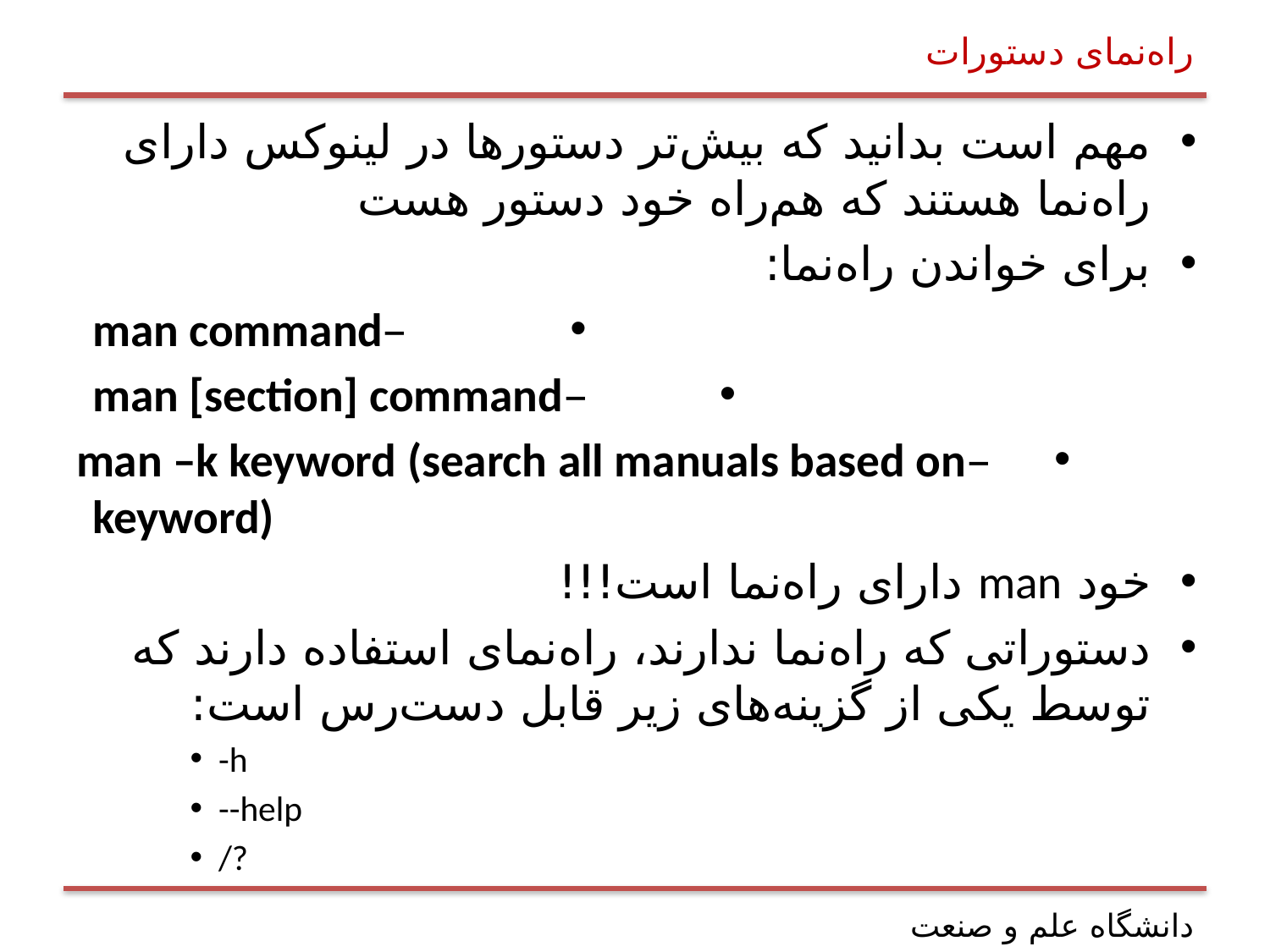

# راه‌نمای دستورات
مهم است بدانید که بیش‌تر دستورها در لینوکس دارای راه‌نما هستند که هم‌راه خود دستور هست
‌برای خواندن راه‌نما:
–man command
–man [section] command
–man –k keyword (search all manuals based on keyword)
‌خود man دارای راه‌نما است!!!
دستوراتی که راه‌نما ندارند، راه‌نمای استفاده دارند که توسط یکی از گزینه‌های زیر قابل دست‌رس است:
-h
--help
/?